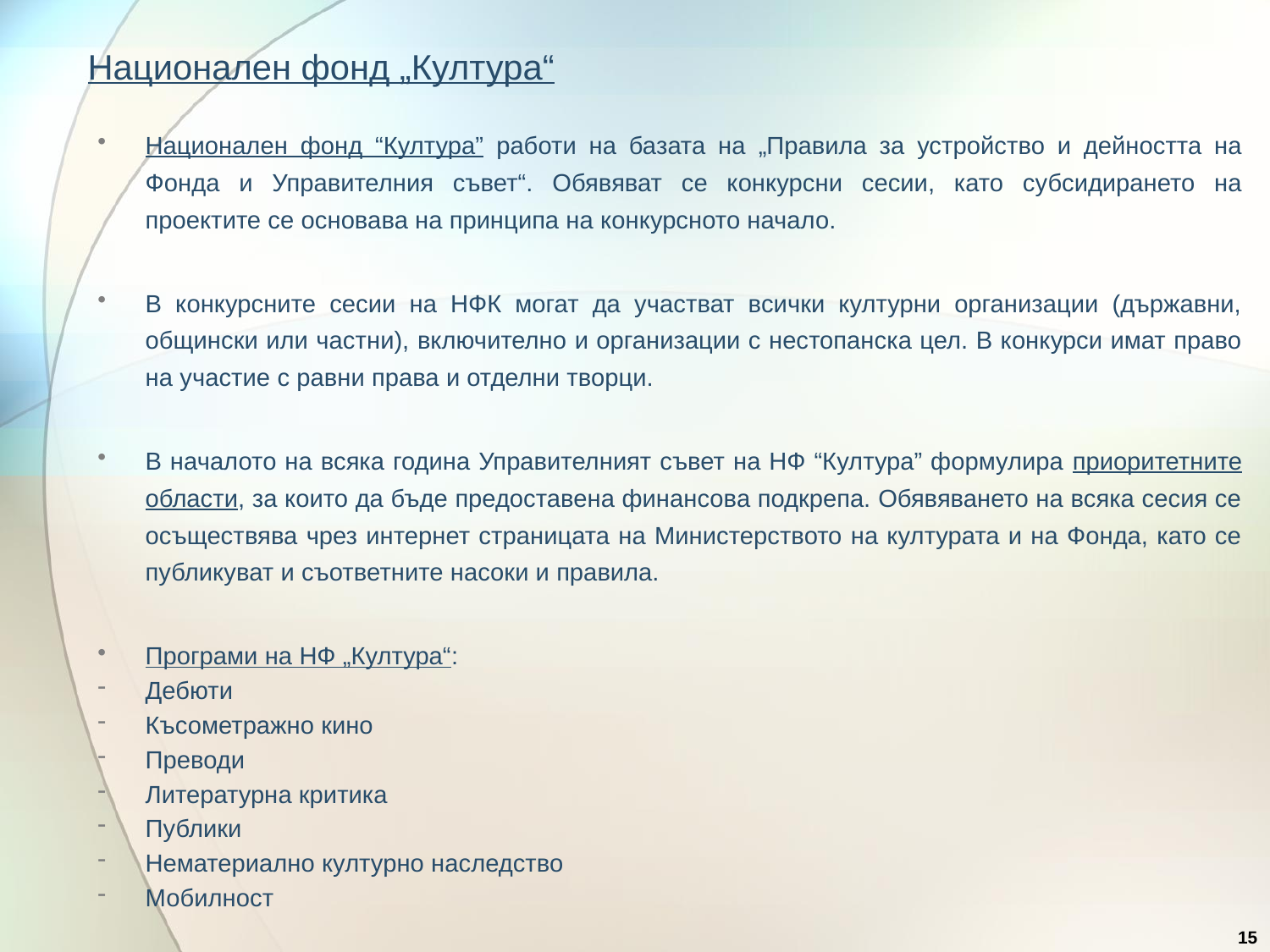

# Национален фонд „Култура“
Национален фонд “Култура” работи на базата на „Правила за устройство и дейността на Фонда и Управителния съвет“. Обявяват се конкурсни сесии, като субсидирането на проектите се основава на принципа на конкурсното начало.

В конкурсните сесии на НФК могат да участват всички културни организации (държавни, общински или частни), включително и организации с нестопанска цел. В конкурси имат право на участие с равни права и отделни творци.

В началото на всяка година Управителният съвет на НФ “Култура” формулира приоритетните области, за които да бъде предоставена финансова подкрепа. Обявяването на всяка сесия се осъществява чрез интернет страницата на Министерството на културата и на Фонда, като се публикуват и съответните насоки и правила.

Програми на НФ „Култура“:
Дебюти
Късометражно кино
Преводи
Литературна критика
Публики
Нематериално културно наследство
Мобилност

15